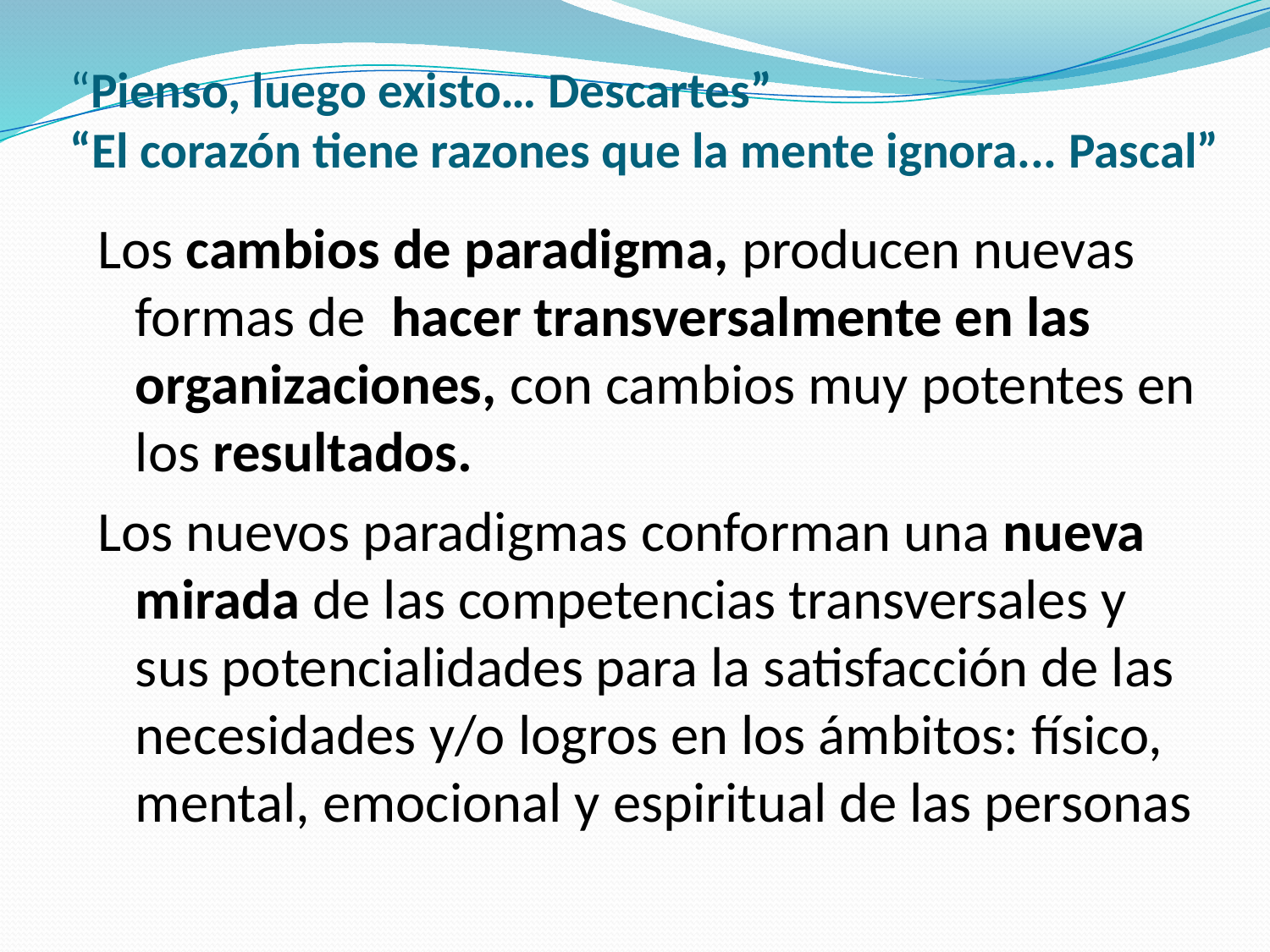

# “Pienso, luego existo… Descartes” “El corazón tiene razones que la mente ignora... Pascal”
Los cambios de paradigma, producen nuevas formas de  hacer transversalmente en las organizaciones, con cambios muy potentes en los resultados.
Los nuevos paradigmas conforman una nueva mirada de las competencias transversales y sus potencialidades para la satisfacción de las necesidades y/o logros en los ámbitos: físico, mental, emocional y espiritual de las personas